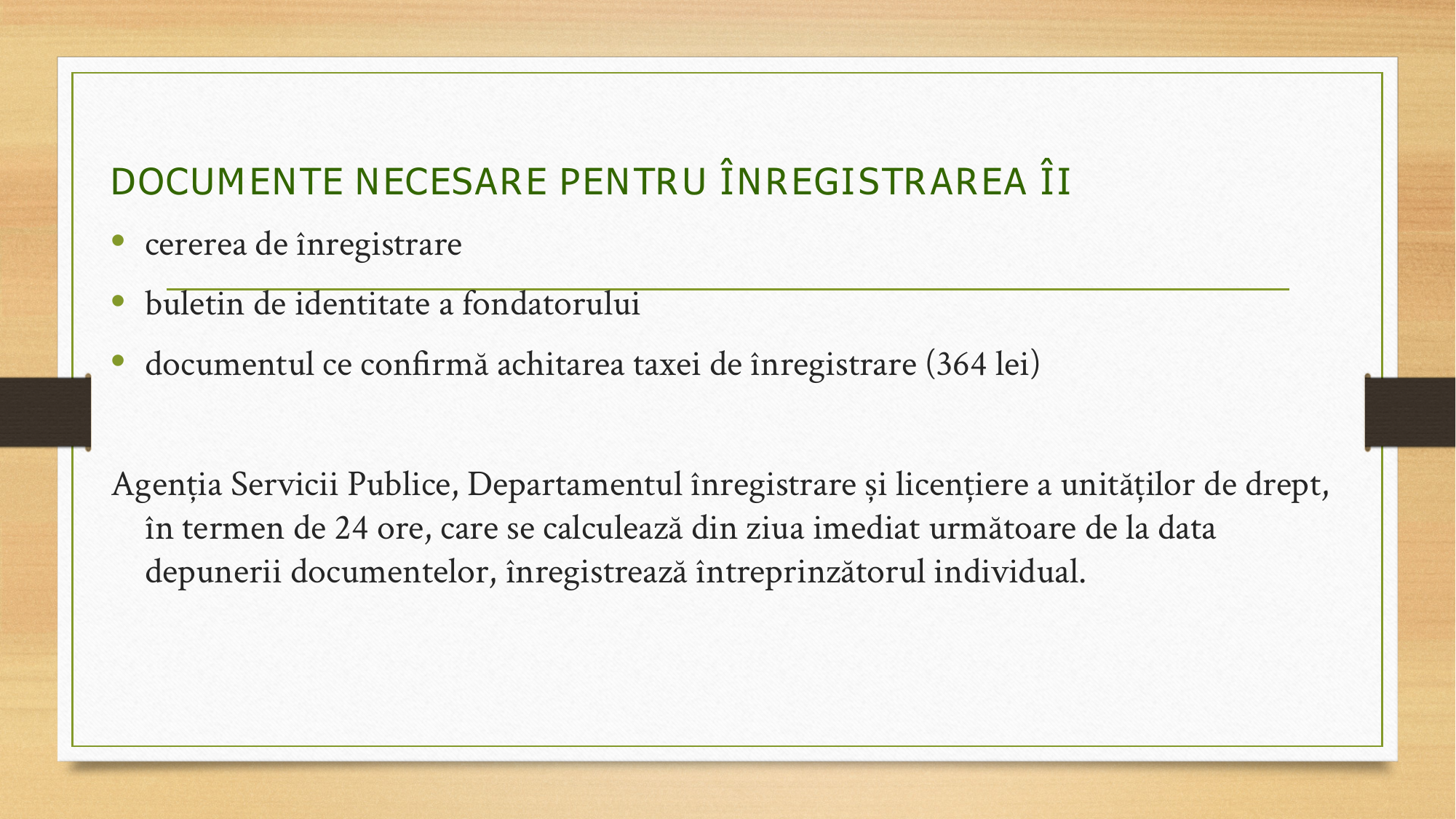

DOCUMENTE NECESARE PENTRU ÎNREGISTRAREA ÎI
cererea de înregistrare
buletin de identitate a fondatorului
documentul ce confirmă achitarea taxei de înregistrare (364 lei)

Agenția Servicii Publice, Departamentul înregistrare și licențiere a unităților de drept, în termen de 24 ore, care se calculează din ziua imediat următoare de la data depunerii documentelor, înregistrează întreprinzătorul individual.